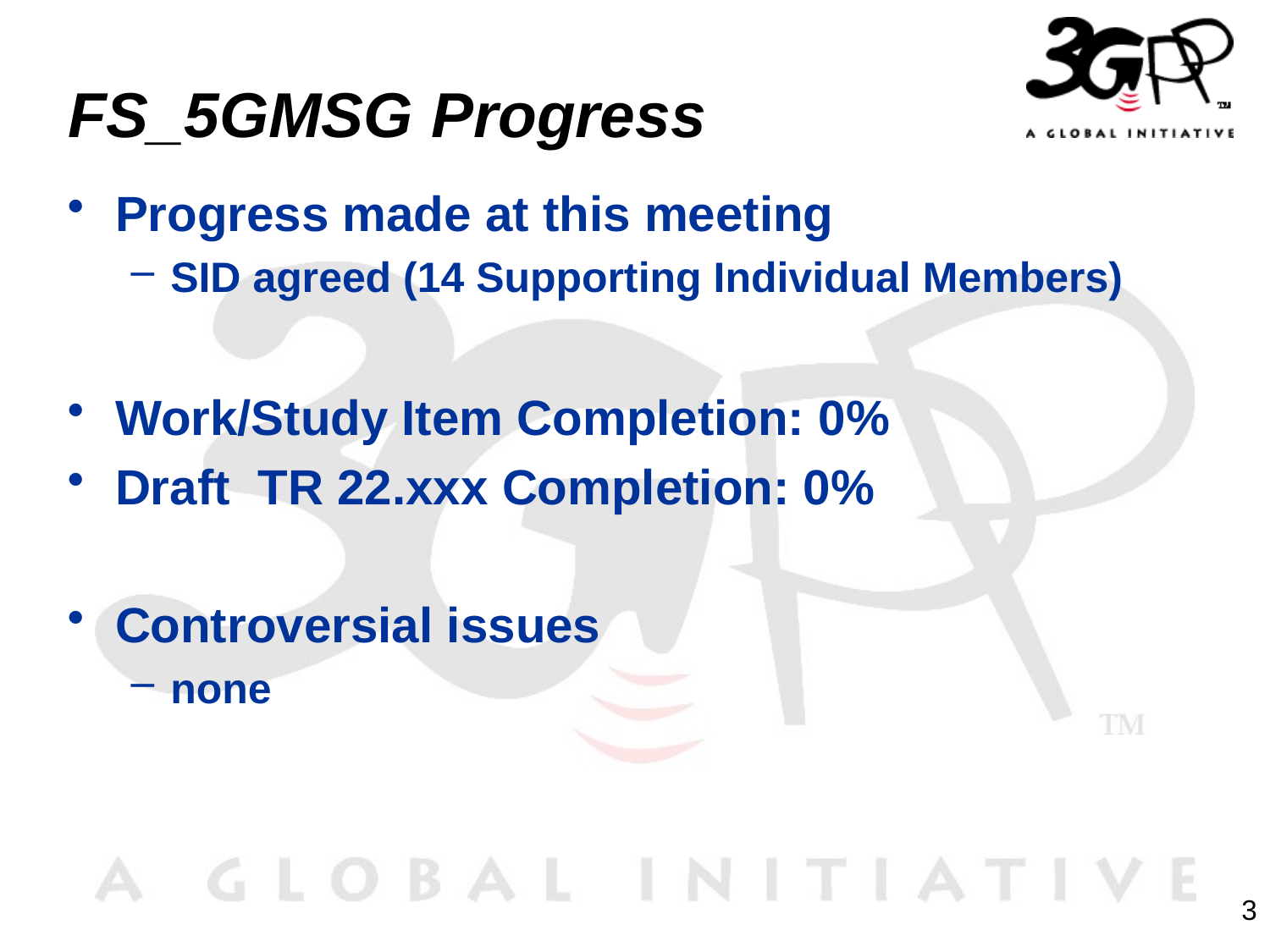

# FS_5GMSG Progress
Progress made at this meeting
SID agreed (14 Supporting Individual Members)

Work/Study Item Completion: 0%
Draft  TR 22.xxx Completion: 0%

Controversial issues
none
3